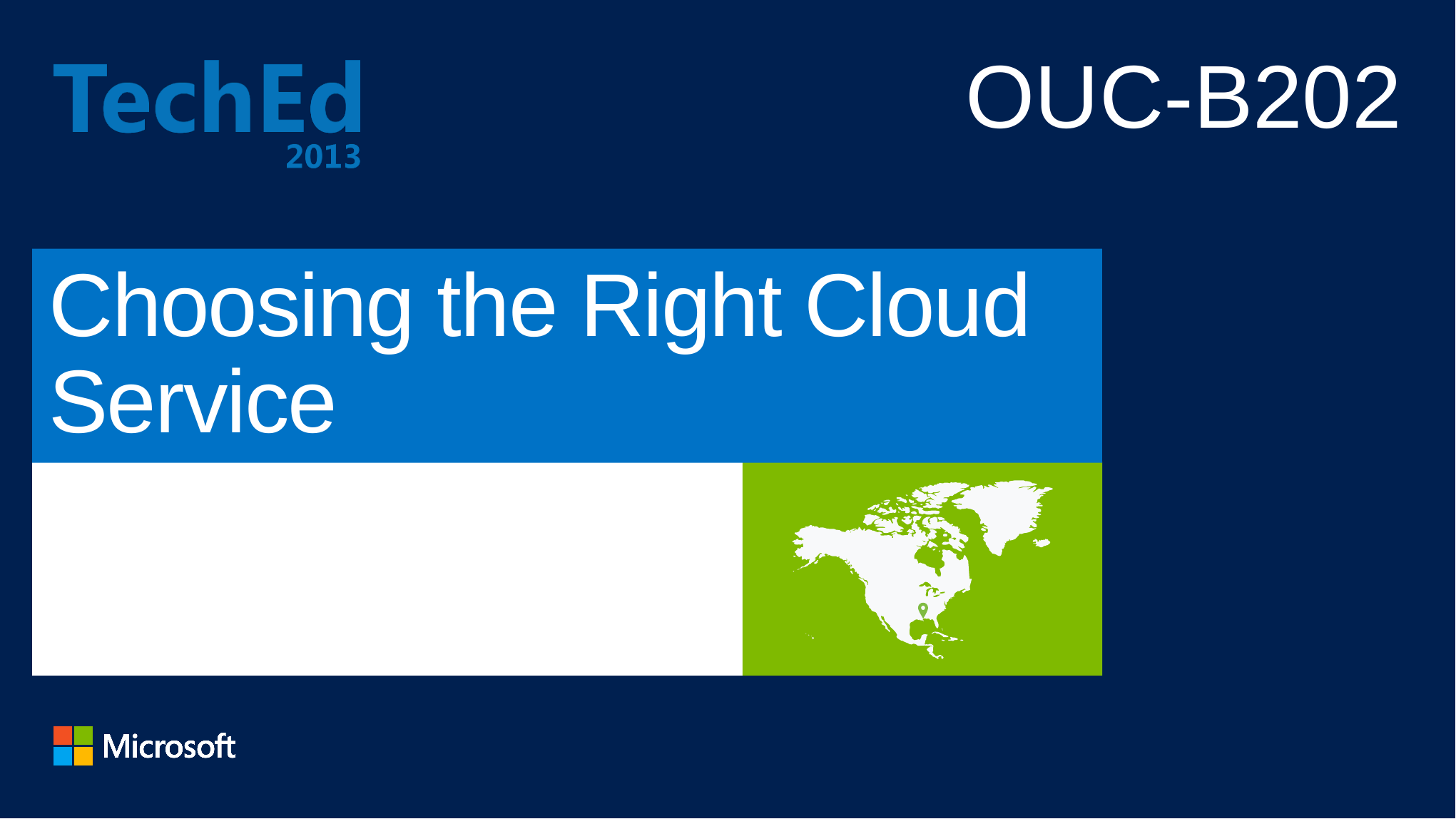

OUC-B202
# Choosing the Right Cloud Service
Jeff Medford - Microsoft
Danny Burlage - Wortell